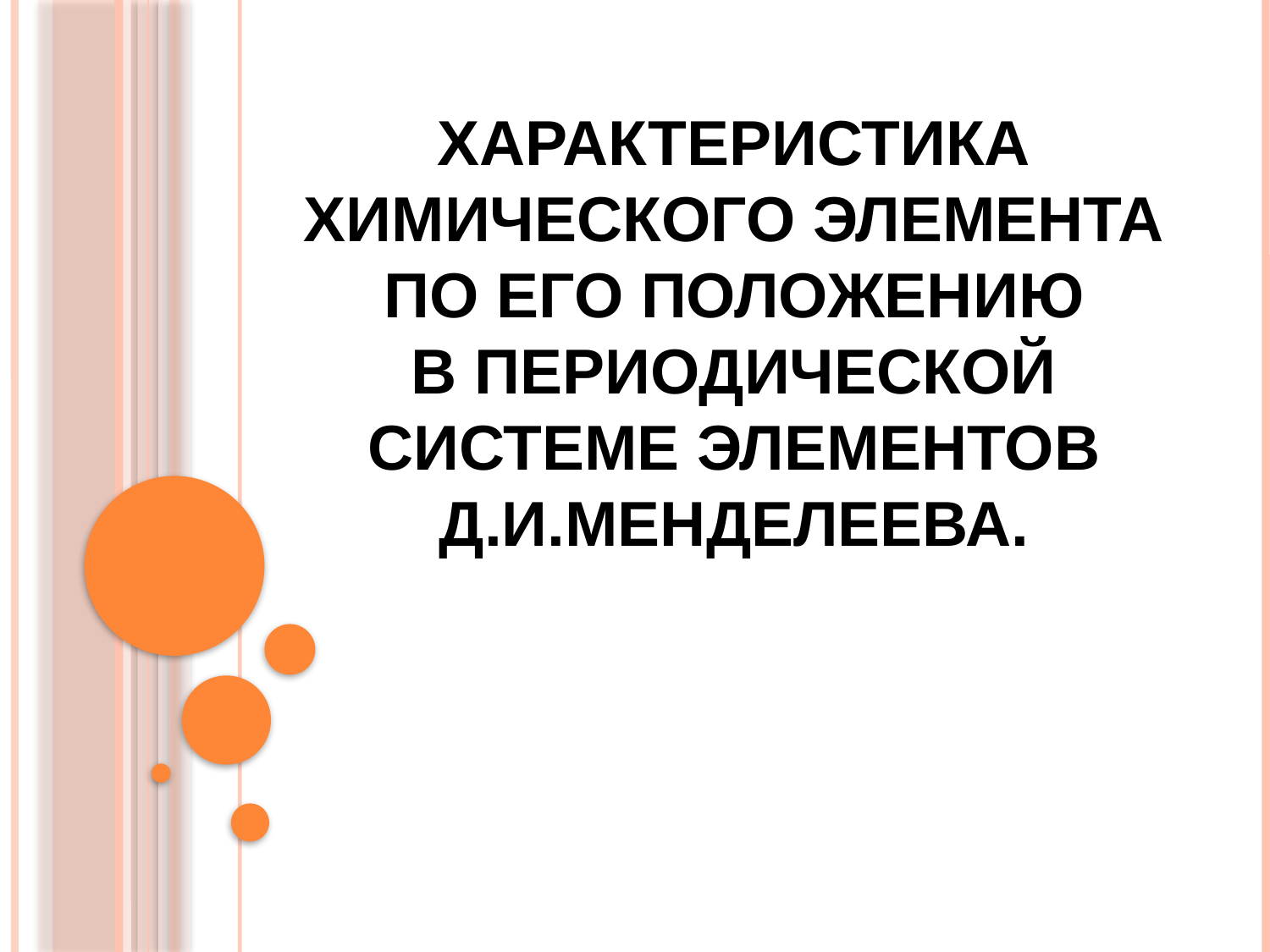

# Характеристика химического элемента по его положению в периодической системе элементов Д.И.Менделеева.